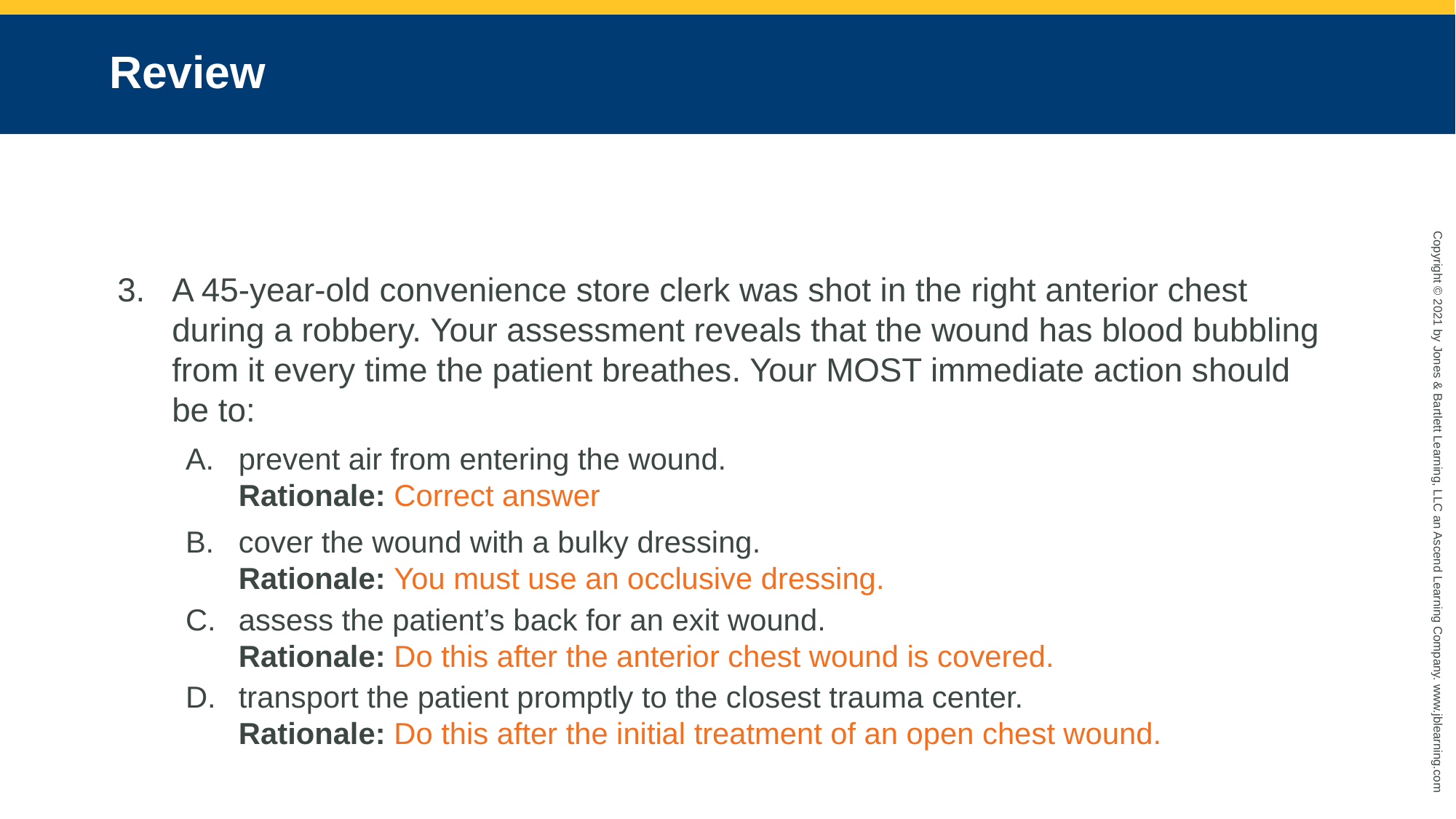

# Review
A 45-year-old convenience store clerk was shot in the right anterior chest during a robbery. Your assessment reveals that the wound has blood bubbling from it every time the patient breathes. Your MOST immediate action should be to:
prevent air from entering the wound.
Rationale: Correct answer
cover the wound with a bulky dressing.
Rationale: You must use an occlusive dressing.
assess the patient’s back for an exit wound.
Rationale: Do this after the anterior chest wound is covered.
transport the patient promptly to the closest trauma center.
Rationale: Do this after the initial treatment of an open chest wound.